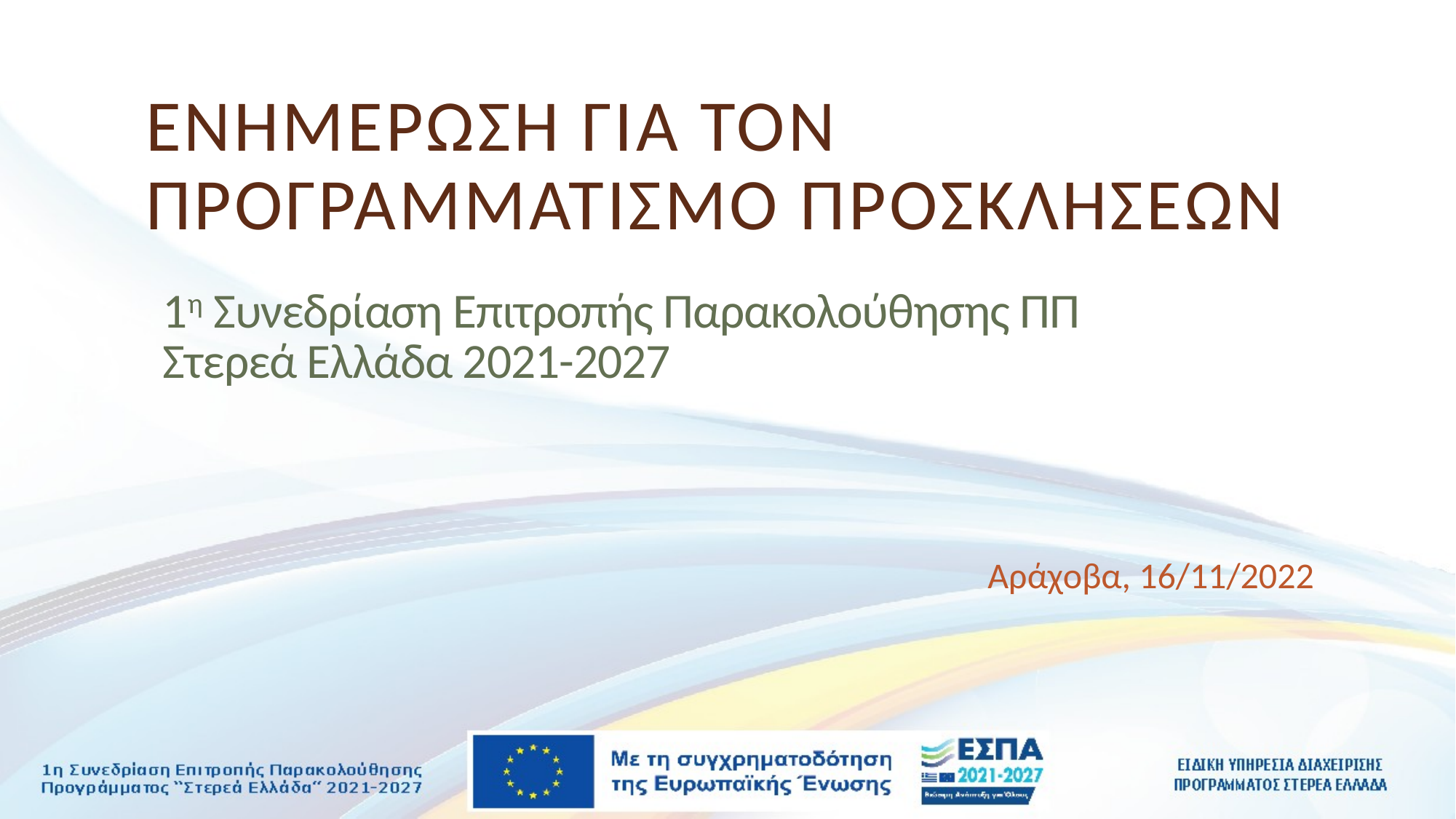

ΕΝΗΜΕΡΩΣΗ ΓΙΑ ΤΟΝ ΠΡΟΓΡΑΜΜΑΤΙΣΜΟ ΠΡΟΣΚΛΗΣΕΩΝ
# 1η Συνεδρίαση Επιτροπής Παρακολούθησης ΠΠ Στερεά Ελλάδα 2021-2027
Αράχοβα, 16/11/2022